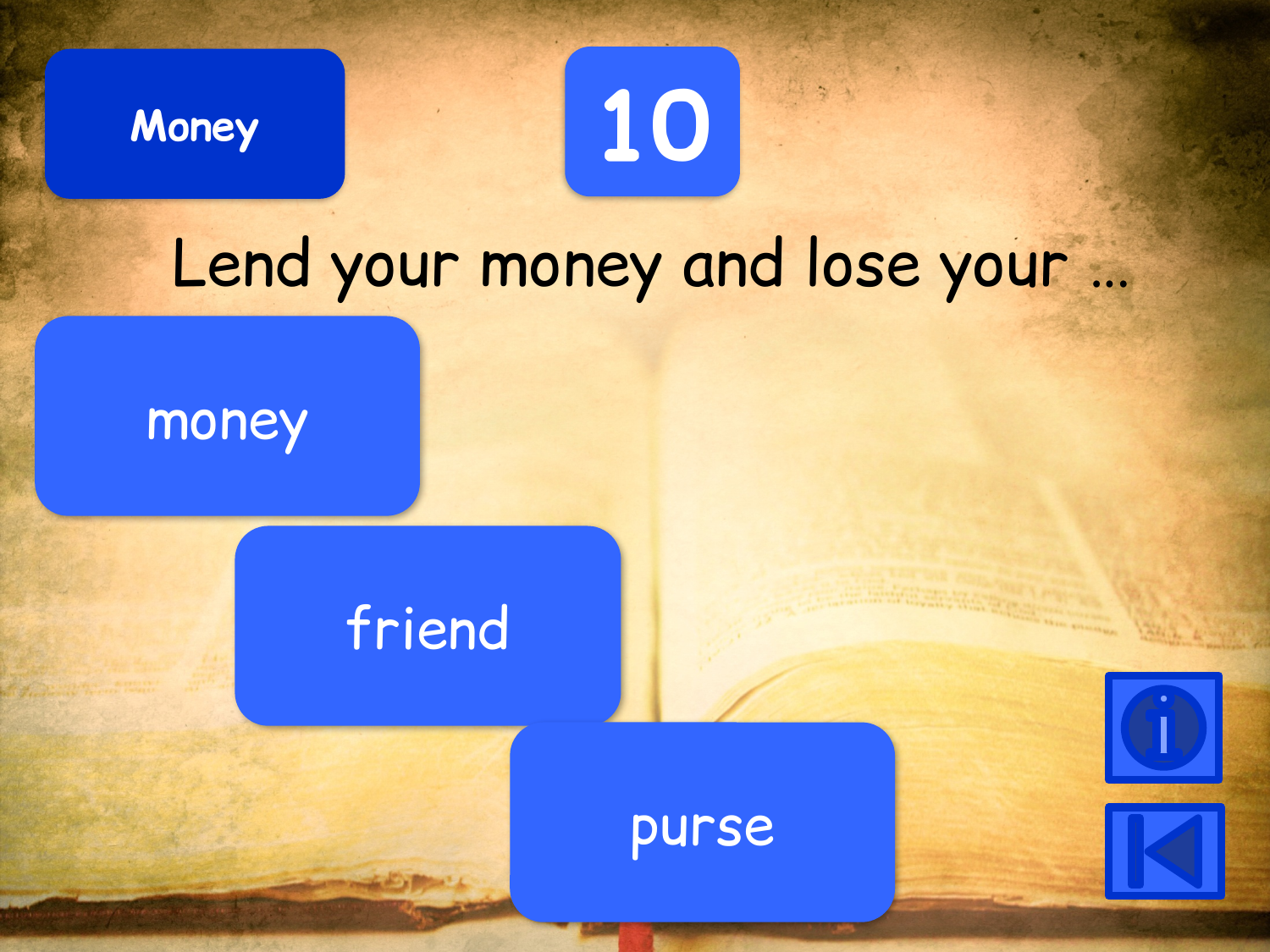

10
Money
Lend your money and lose your …
money
friend

purse